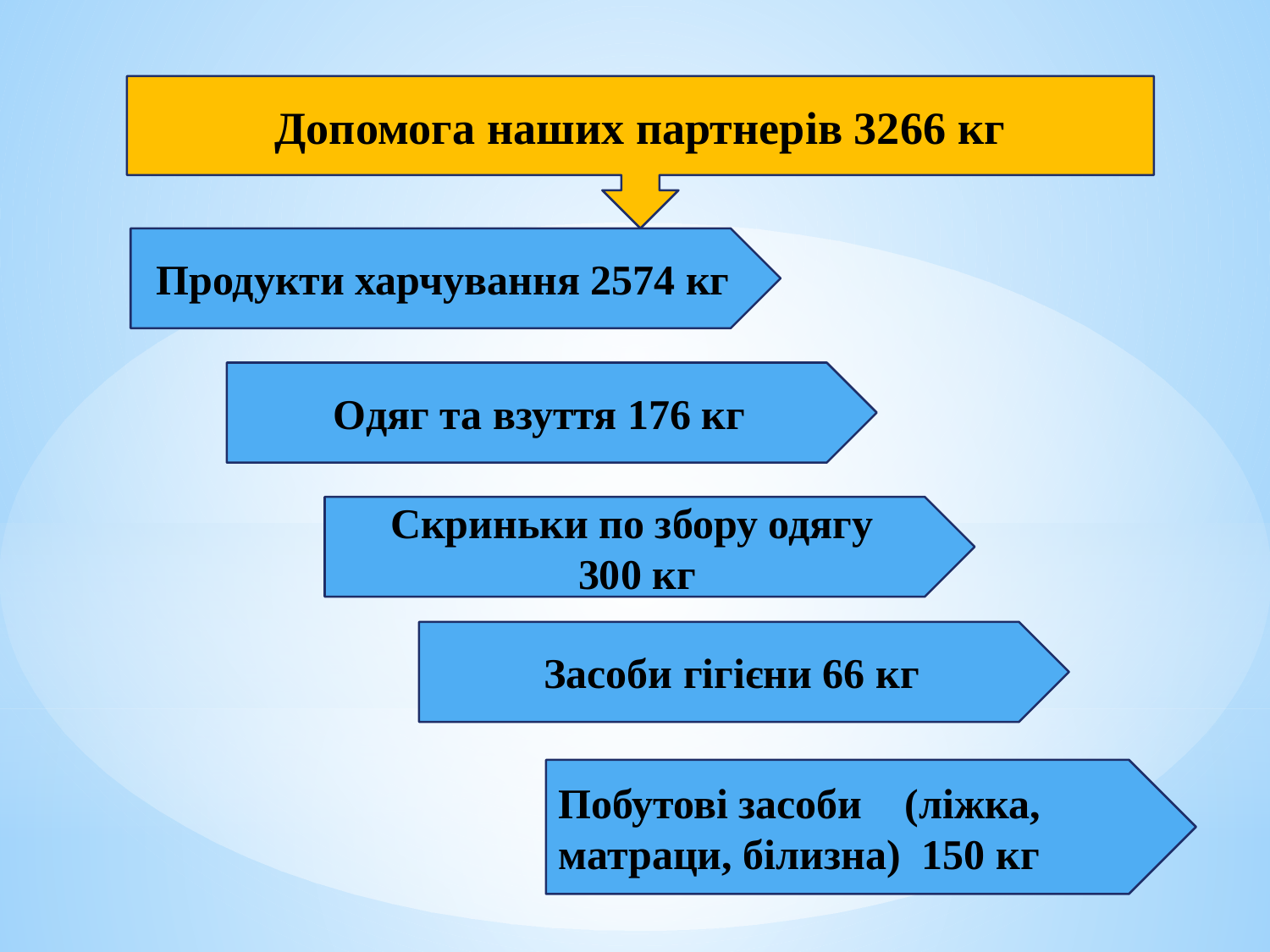

Допомога наших партнерів 3266 кг
Продукти харчування 2574 кг
Одяг та взуття 176 кг
Скриньки по збору одягу
300 кг
Засоби гігієни 66 кг
Побутові засоби    (ліжка, матраци, білизна)  150 кг